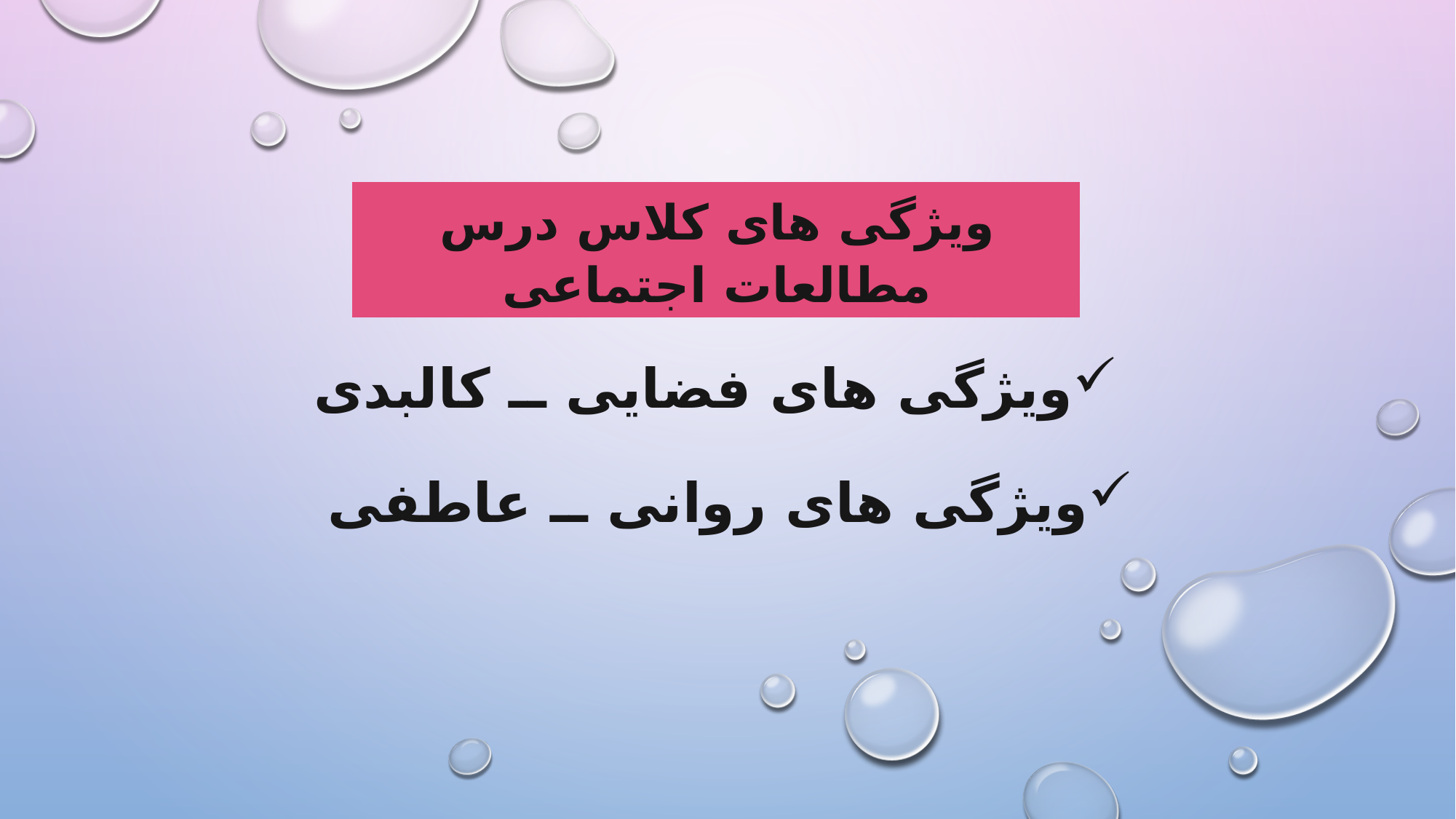

ويژگی های کلاس درس مطالعات اجتماعی
ويژگی های فضايی ــ کالبدی
ويژگی های روانی ــ عاطفی